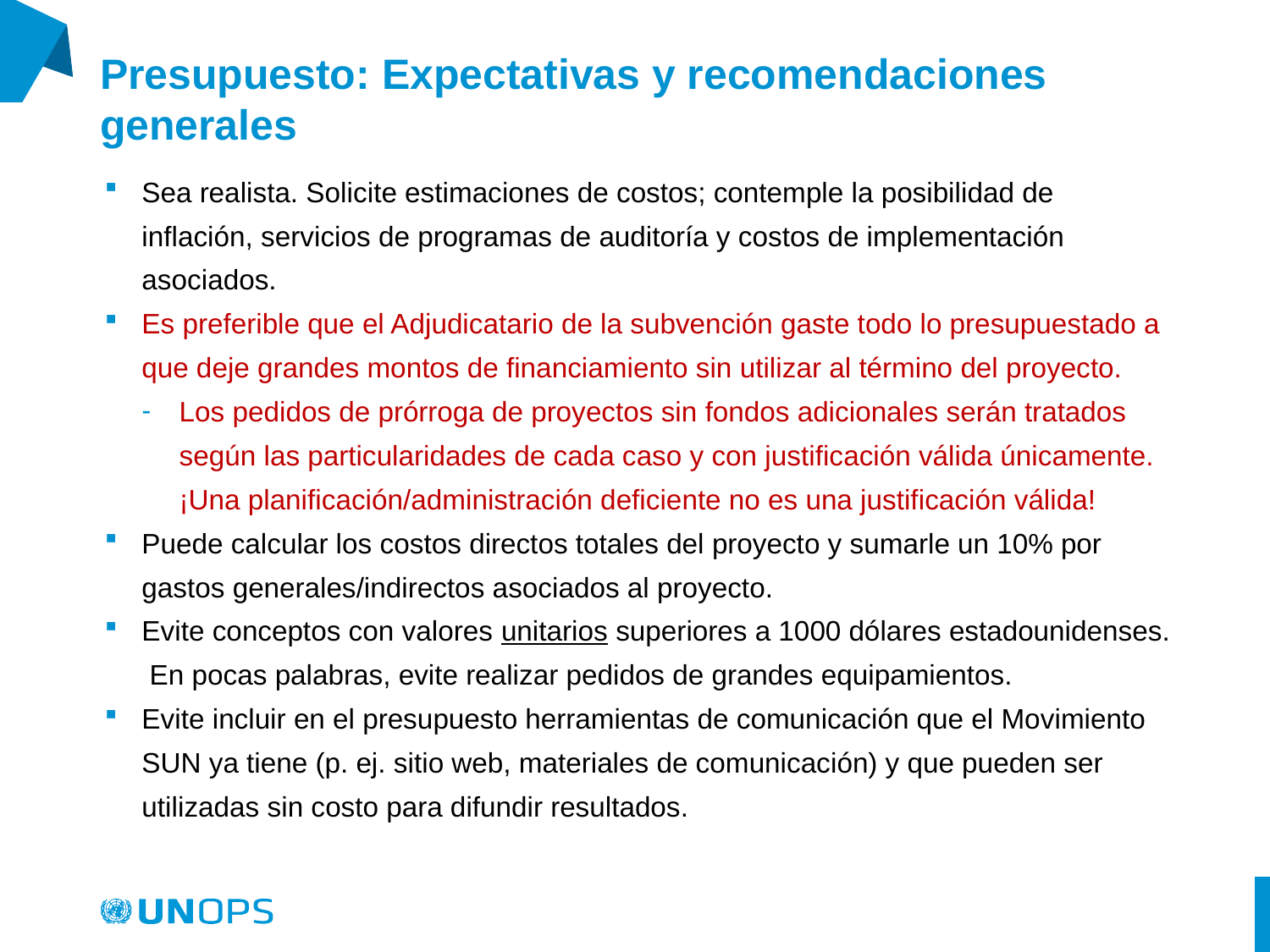

# Presupuesto: Expectativas y recomendaciones generales
Sea realista. Solicite estimaciones de costos; contemple la posibilidad de inflación, servicios de programas de auditoría y costos de implementación asociados.
Es preferible que el Adjudicatario de la subvención gaste todo lo presupuestado a que deje grandes montos de financiamiento sin utilizar al término del proyecto.
Los pedidos de prórroga de proyectos sin fondos adicionales serán tratados según las particularidades de cada caso y con justificación válida únicamente. ¡Una planificación/administración deficiente no es una justificación válida!
Puede calcular los costos directos totales del proyecto y sumarle un 10% por gastos generales/indirectos asociados al proyecto.
Evite conceptos con valores unitarios superiores a 1000 dólares estadounidenses.  En pocas palabras, evite realizar pedidos de grandes equipamientos.
Evite incluir en el presupuesto herramientas de comunicación que el Movimiento SUN ya tiene (p. ej. sitio web, materiales de comunicación) y que pueden ser utilizadas sin costo para difundir resultados.